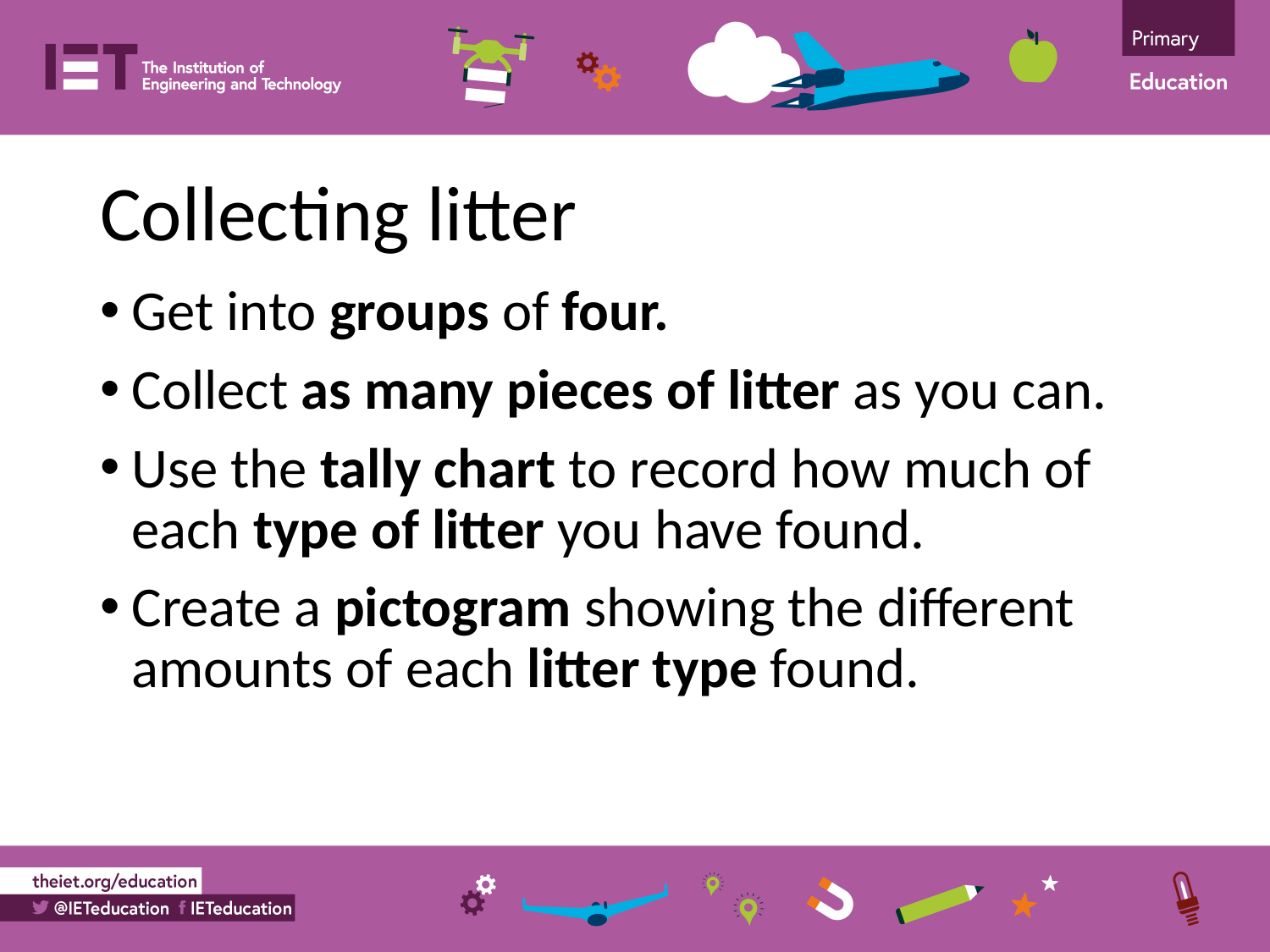

# Collecting litter
Get into groups of four.
Collect as many pieces of litter as you can.
Use the tally chart to record how much of each type of litter you have found.
Create a pictogram showing the different amounts of each litter type found.